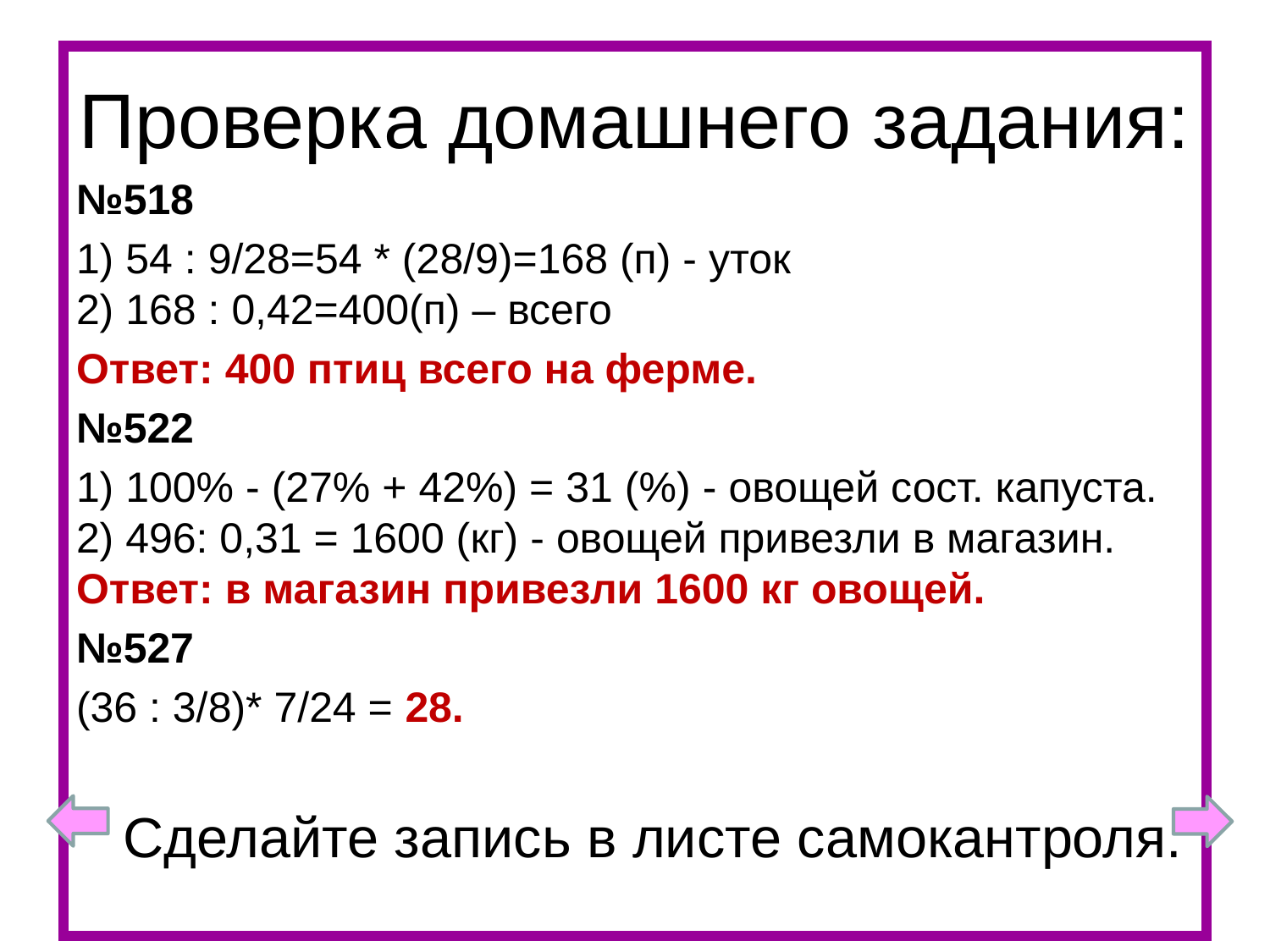

# Проверка домашнего задания:

№518
1) 54 : 9/28=54 * (28/9)=168 (п) - уток
2) 168 : 0,42=400(п) – всего
Ответ: 400 птиц всего на ферме.
№522
1) 100% - (27% + 42%) = 31 (%) - овощей сост. капуста.
2) 496: 0,31 = 1600 (кг) - овощей привезли в магазин.
Ответ: в магазин привезли 1600 кг овощей.
№527
(36 : 3/8)* 7/24 = 28.

   Сделайте запись в листе самокантроля.